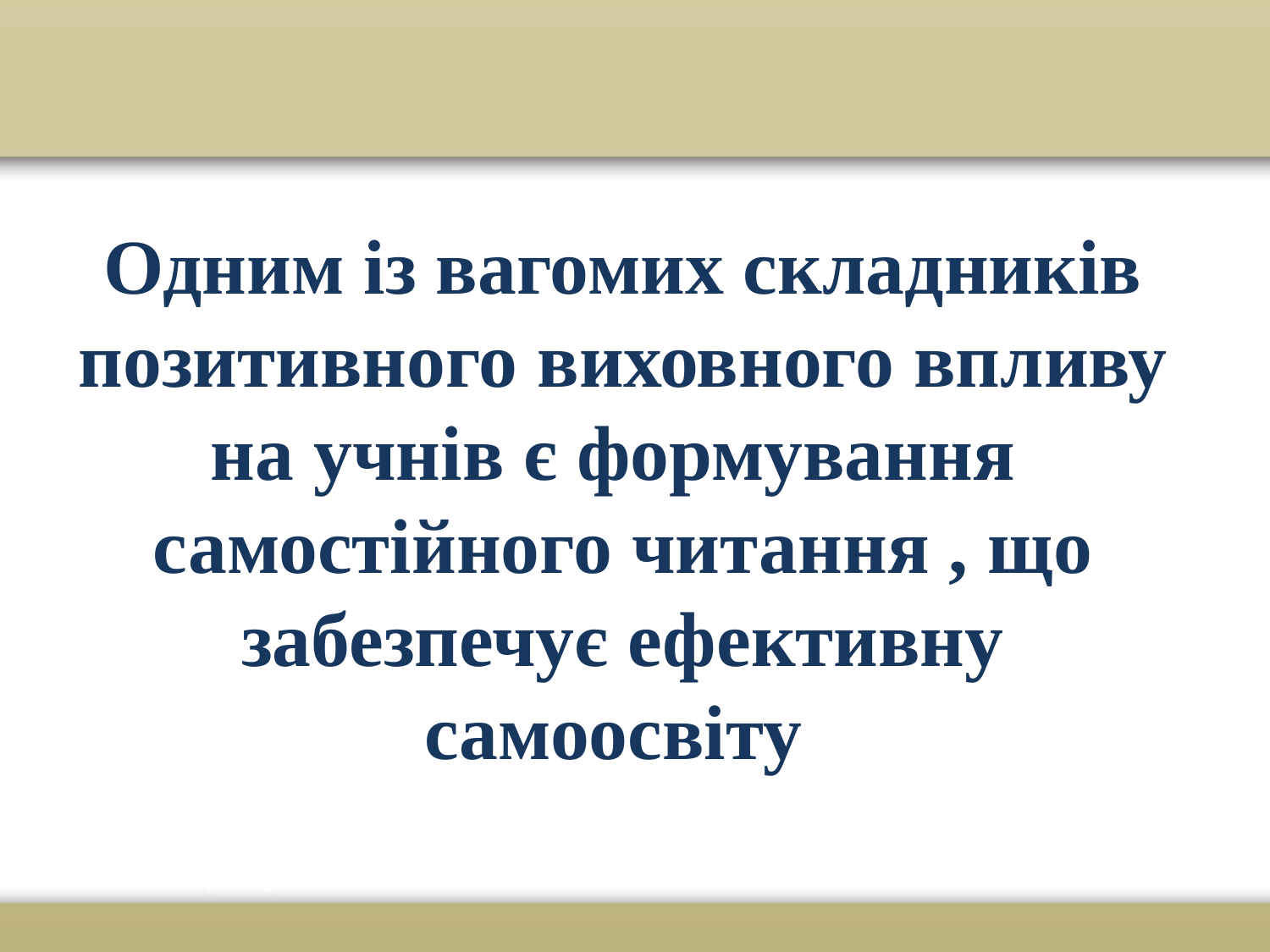

# Одним із вагомих складників позитивного виховного впливу на учнів є формування  самостійного читання , що забезпечує ефективну самоосвіту